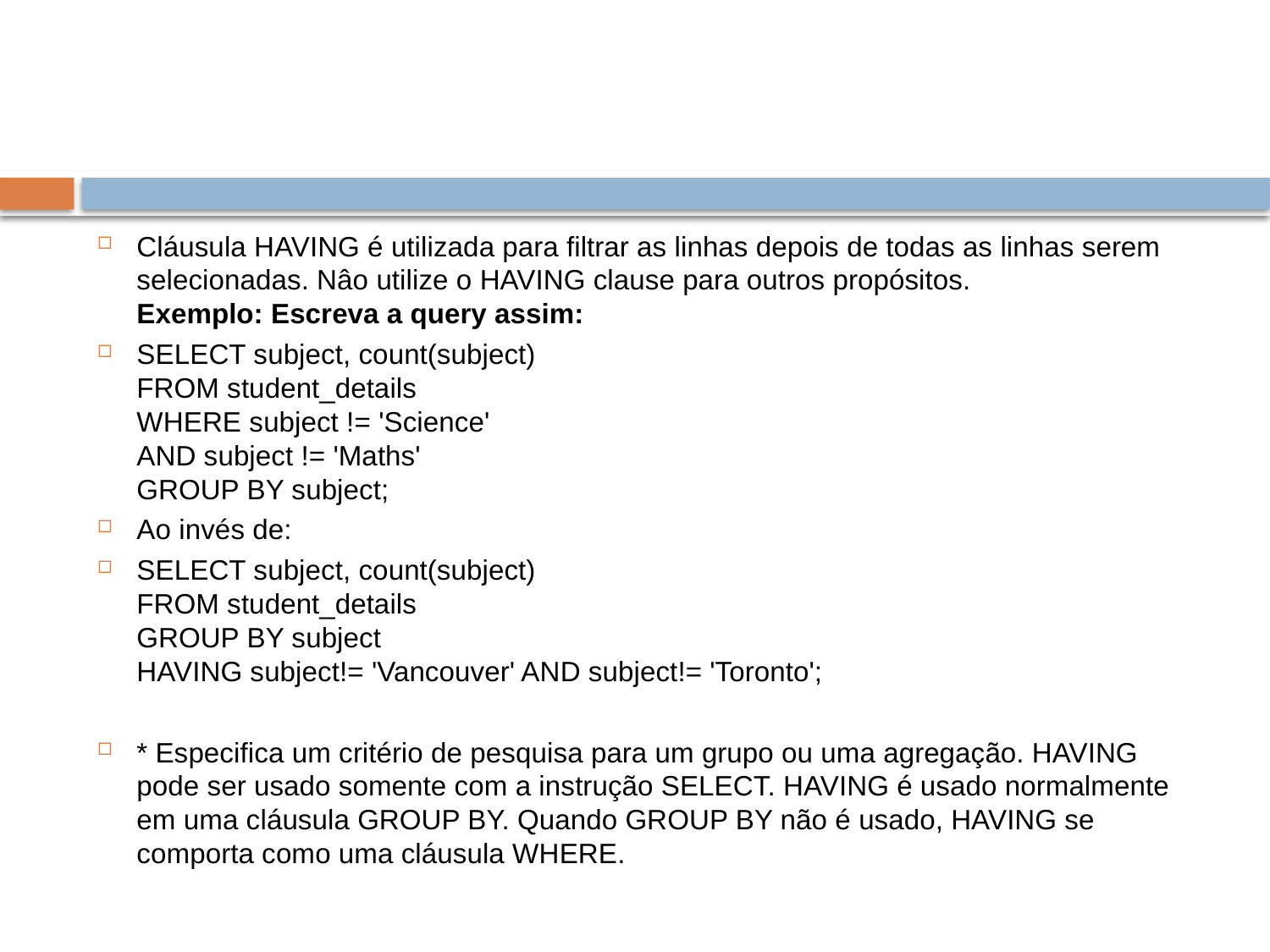

#
Cláusula HAVING é utilizada para filtrar as linhas depois de todas as linhas serem selecionadas. Nâo utilize o HAVING clause para outros propósitos.
Exemplo: Escreva a query assim:
SELECT subject, count(subject)
FROM student_details
WHERE subject != 'Science'
AND subject != 'Maths'
GROUP BY subject;
Ao invés de:
SELECT subject, count(subject)
FROM student_details
GROUP BY subject
HAVING subject!= 'Vancouver' AND subject!= 'Toronto';

* Especifica um critério de pesquisa para um grupo ou uma agregação. HAVING pode ser usado somente com a instrução SELECT. HAVING é usado normalmente em uma cláusula GROUP BY. Quando GROUP BY não é usado, HAVING se comporta como uma cláusula WHERE.